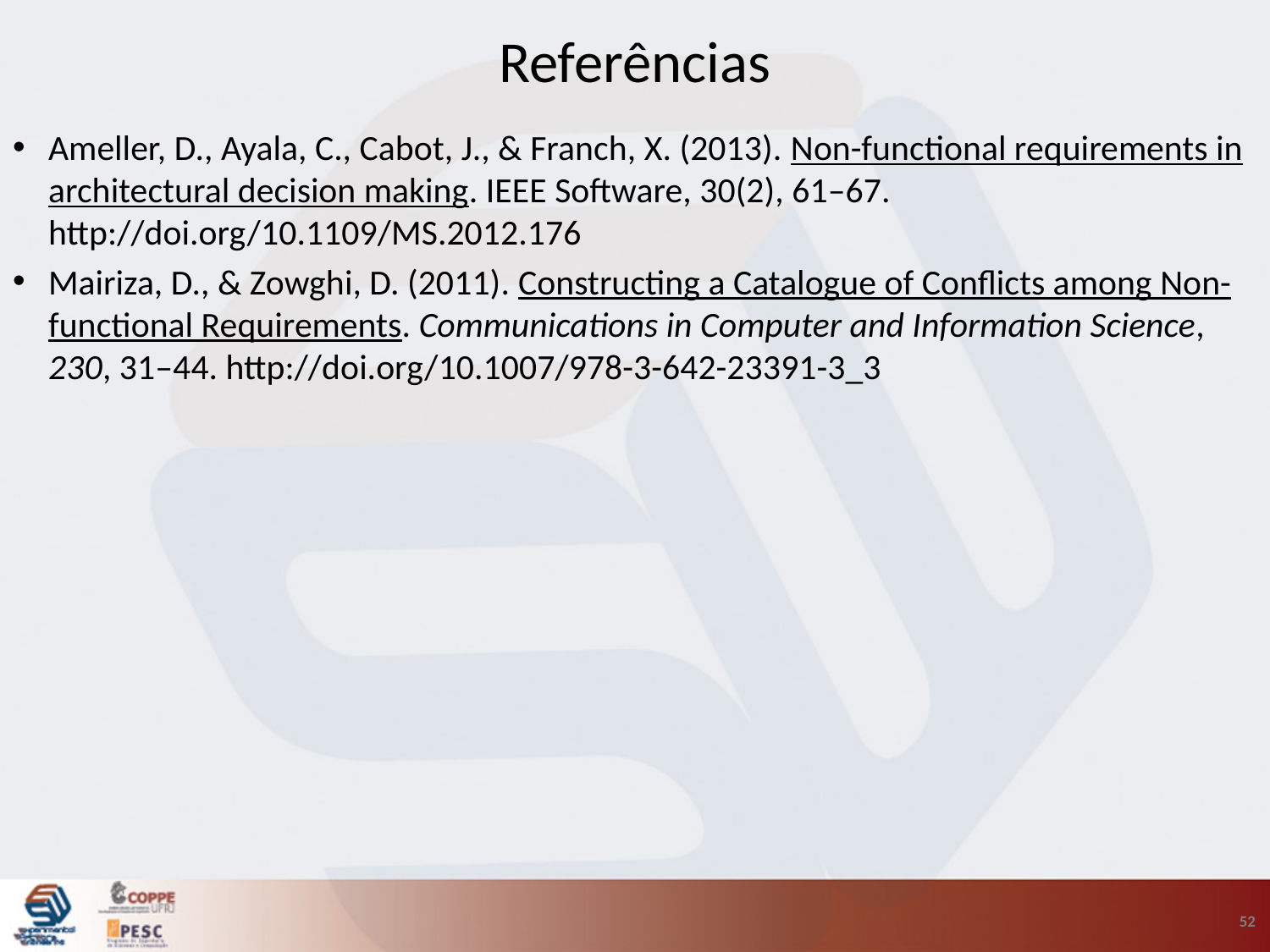

# Referências
Ameller, D., Ayala, C., Cabot, J., & Franch, X. (2013). Non-functional requirements in architectural decision making. IEEE Software, 30(2), 61–67. http://doi.org/10.1109/MS.2012.176
Mairiza, D., & Zowghi, D. (2011). Constructing a Catalogue of Conflicts among Non-functional Requirements. Communications in Computer and Information Science, 230, 31–44. http://doi.org/10.1007/978-3-642-23391-3_3